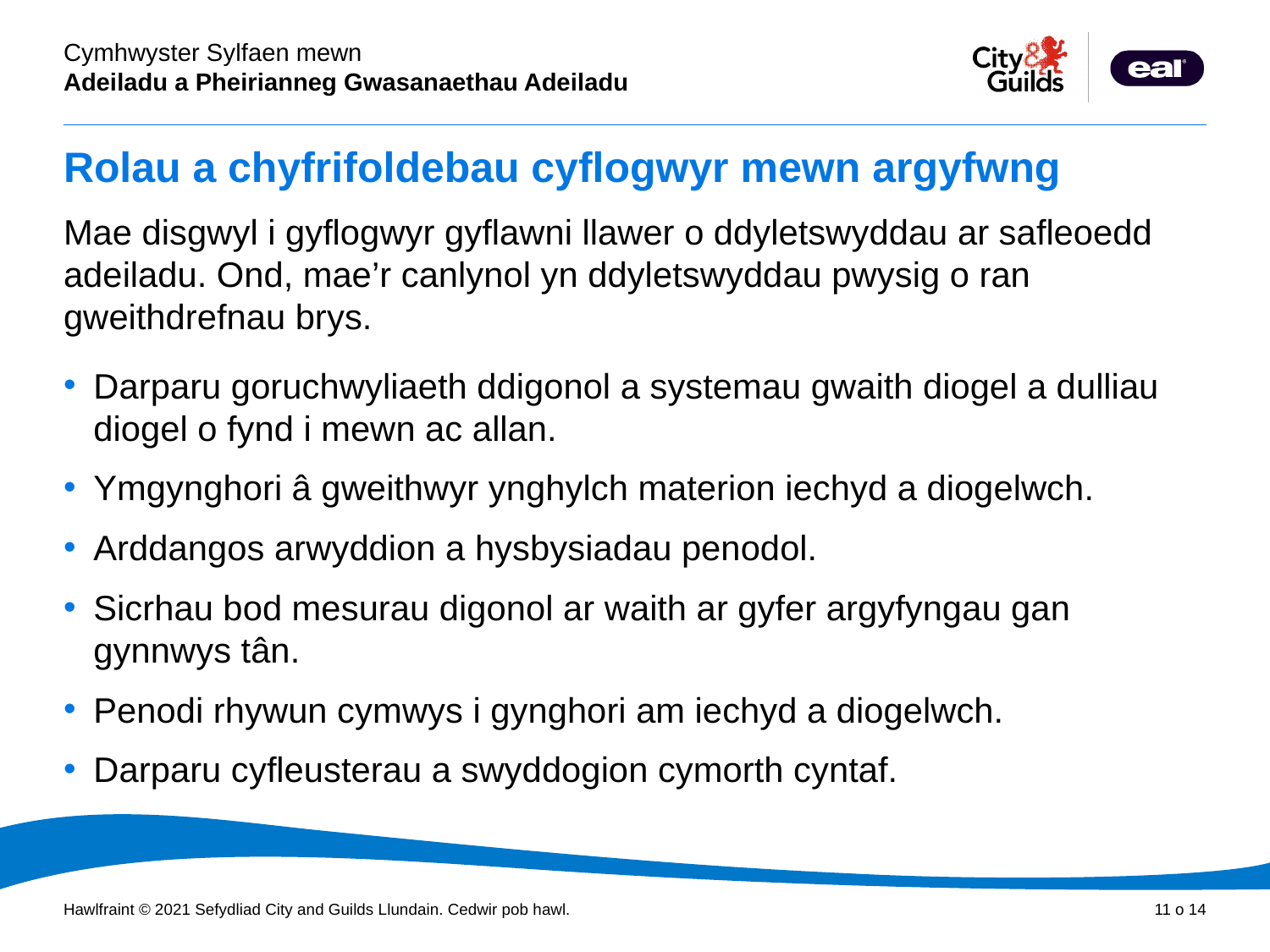

# Rolau a chyfrifoldebau cyflogwyr mewn argyfwng
Mae disgwyl i gyflogwyr gyflawni llawer o ddyletswyddau ar safleoedd adeiladu. Ond, mae’r canlynol yn ddyletswyddau pwysig o ran gweithdrefnau brys.
Darparu goruchwyliaeth ddigonol a systemau gwaith diogel a dulliau diogel o fynd i mewn ac allan.
Ymgynghori â gweithwyr ynghylch materion iechyd a diogelwch.
Arddangos arwyddion a hysbysiadau penodol.
Sicrhau bod mesurau digonol ar waith ar gyfer argyfyngau gan gynnwys tân.
Penodi rhywun cymwys i gynghori am iechyd a diogelwch.
Darparu cyfleusterau a swyddogion cymorth cyntaf.